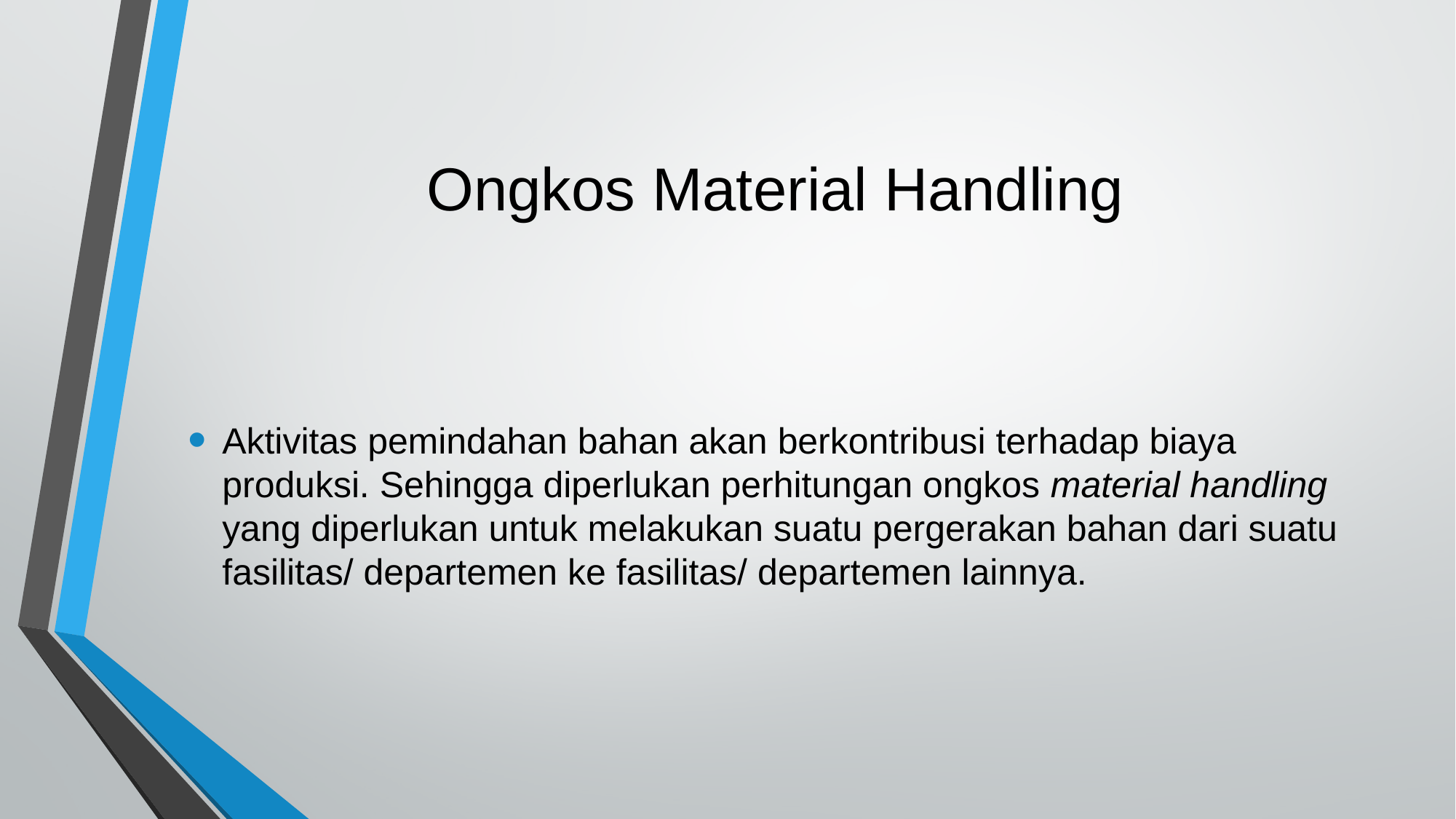

# Ongkos Material Handling
Aktivitas pemindahan bahan akan berkontribusi terhadap biaya produksi. Sehingga diperlukan perhitungan ongkos material handling yang diperlukan untuk melakukan suatu pergerakan bahan dari suatu fasilitas/ departemen ke fasilitas/ departemen lainnya.